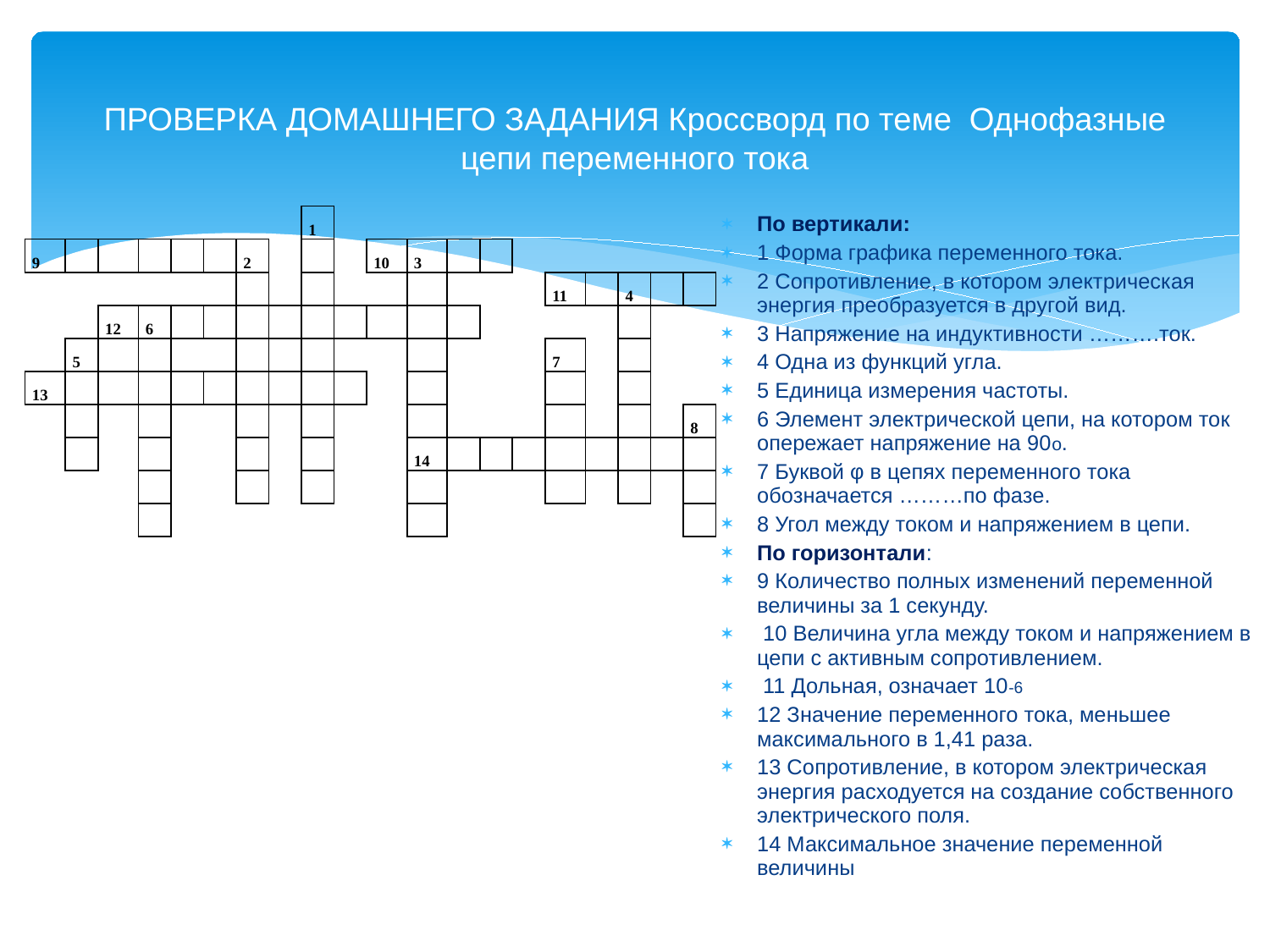

# ПРОВЕРКА ДОМАШНЕГО ЗАДАНИЯ Кроссворд по теме  Однофазные цепи переменного тока
|  |  |  |  |  |  |  |  | 1 |  |  |  |  |  |  |  |  |  |  |  |
| --- | --- | --- | --- | --- | --- | --- | --- | --- | --- | --- | --- | --- | --- | --- | --- | --- | --- | --- | --- |
| 9 |  |  |  |  |  | 2 |  |  |  | 10 | 3 |  |  |  |  |  |  |  |  |
|  |  |  |  |  |  |  |  |  |  |  |  |  |  |  | 11 |  | 4 |  |  |
|  |  | 12 | 6 |  |  |  |  |  |  |  |  |  |  |  |  |  |  |  |  |
|  | 5 |  |  |  |  |  |  |  |  |  |  |  |  |  | 7 |  |  |  |  |
| 13 |  |  |  |  |  |  |  |  |  |  |  |  |  |  |  |  |  |  |  |
|  |  |  |  |  |  |  |  |  |  |  |  |  |  |  |  |  |  |  | 8 |
|  |  |  |  |  |  |  |  |  |  |  | 14 |  |  |  |  |  |  |  |  |
|  |  |  |  |  |  |  |  |  |  |  |  |  |  |  |  |  |  |  |  |
|  |  |  |  |  |  |  |  |  |  |  |  |  |  |  |  |  |  |  |  |
По вертикали:
1 Форма графика переменного тока.
2 Сопротивление, в котором электрическая энергия преобразуется в другой вид.
3 Напряжение на индуктивности ……….ток.
4 Одна из функций угла.
5 Единица измерения частоты.
6 Элемент электрической цепи, на котором ток опережает напряжение на 90о.
7 Буквой φ в цепях переменного тока обозначается ………по фазе.
8 Угол между током и напряжением в цепи.
По горизонтали:
9 Количество полных изменений переменной величины за 1 секунду.
 10 Величина угла между током и напряжением в цепи с активным сопротивлением.
 11 Дольная, означает 10-6
12 Значение переменного тока, меньшее максимального в 1,41 раза.
13 Сопротивление, в котором электрическая энергия расходуется на создание собственного электрического поля.
14 Максимальное значение переменной величины